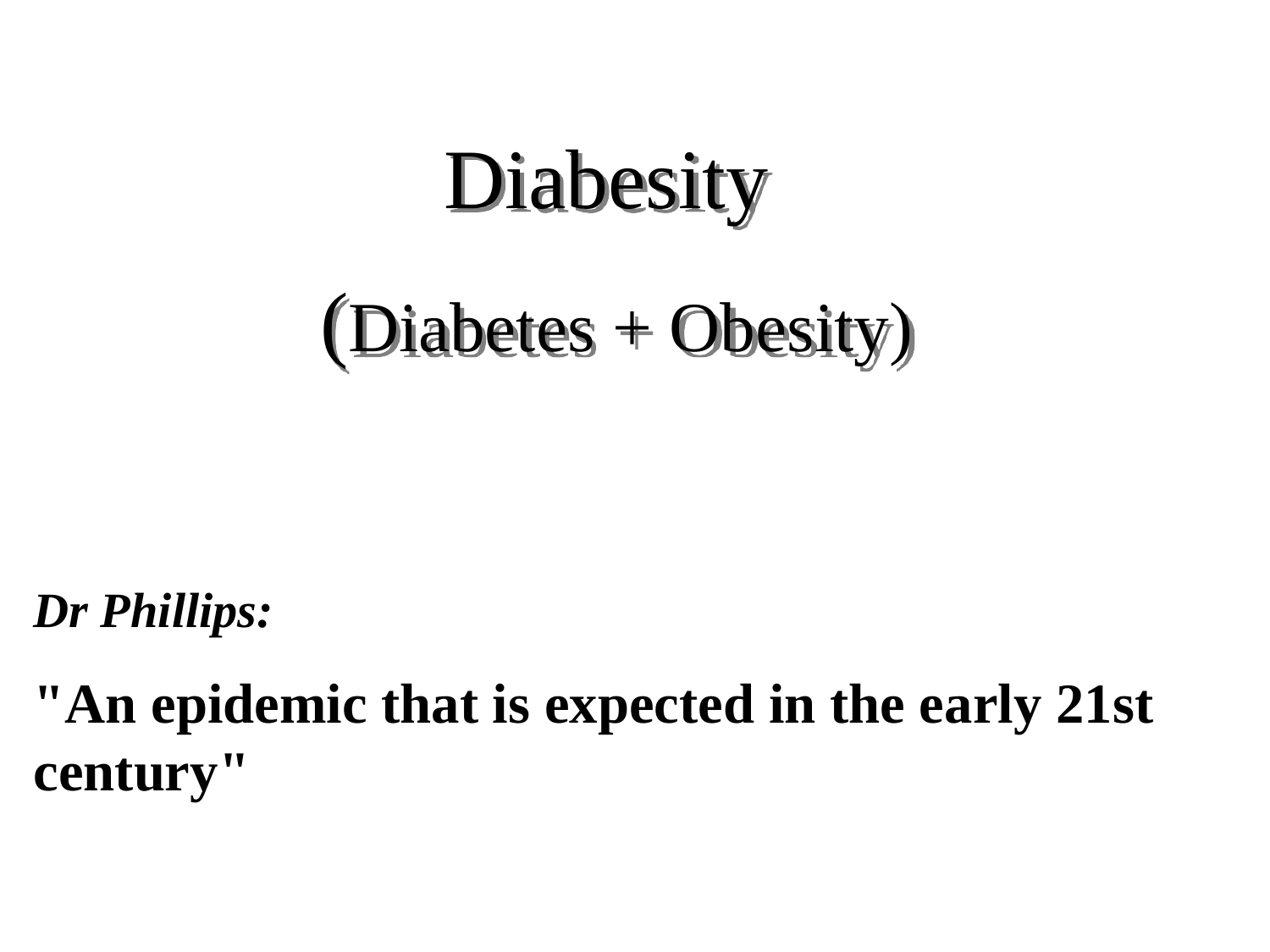

Diabesity
(Diabetes + Obesity)
Dr Phillips:
"An epidemic that is expected in the early 21st century"